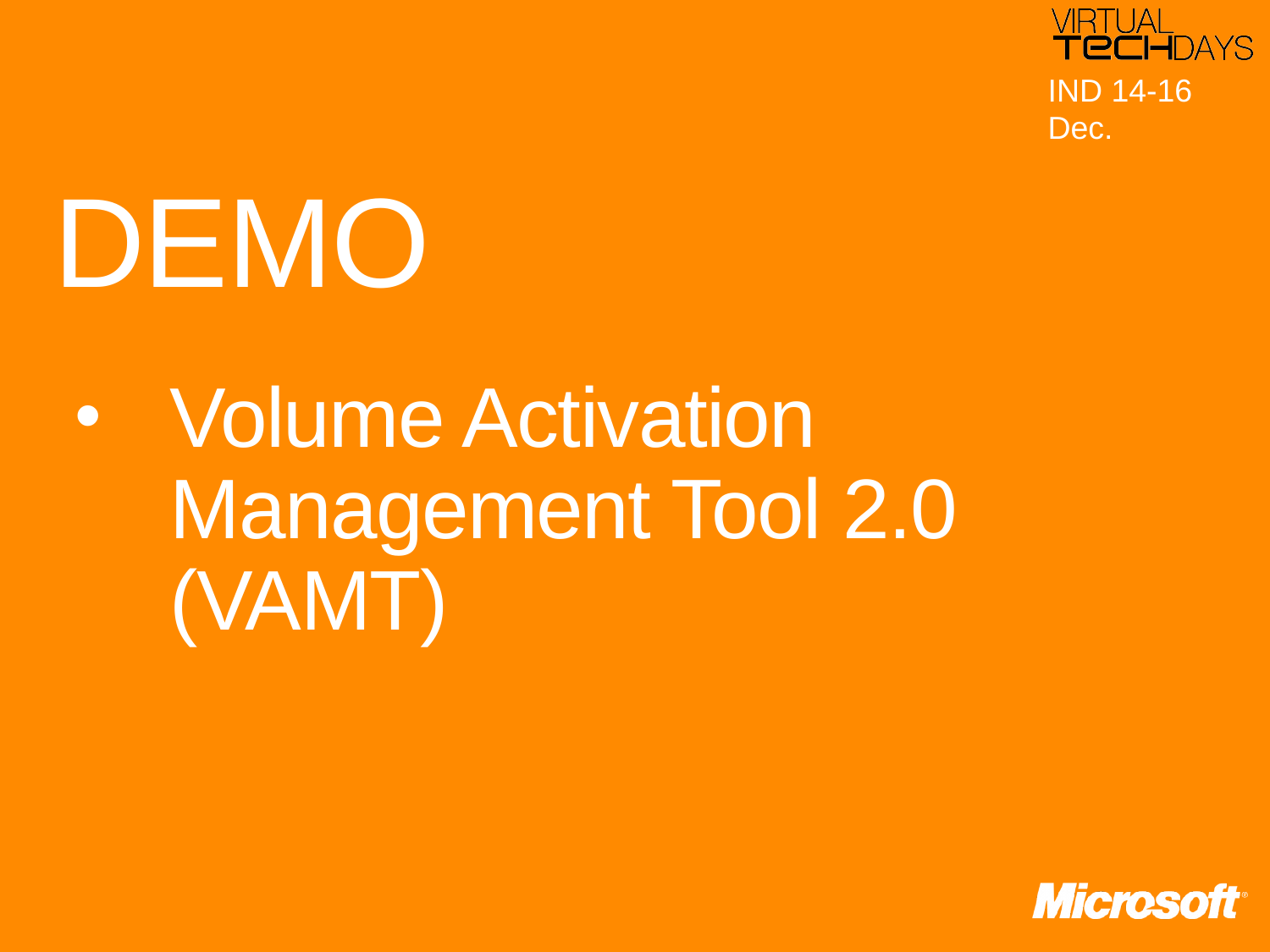

DEMO

Volume Activation Management Tool 2.0 (VAMT)